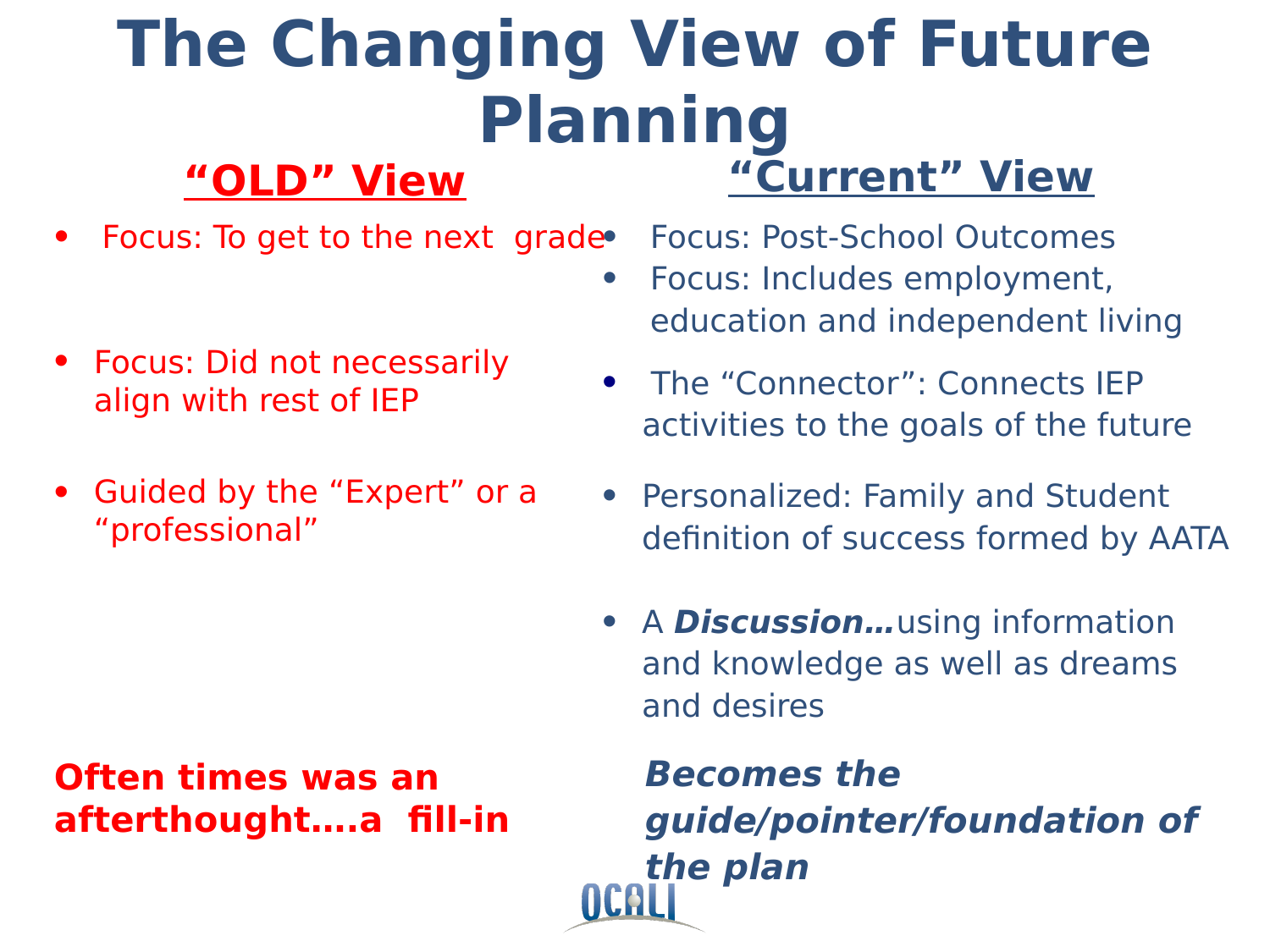

# The Changing View of Future Planning
“Current” View
“OLD” View
Focus: Post-School Outcomes
Focus: Includes employment, education and independent living

Focus: To get to the next  grade

Focus: Did not necessarily   align with rest of IEP

 The “Connector”: Connects IEP activities to the goals of the future

Guided by the “Expert” or a “professional”

Personalized: Family and Student definition of success formed by AATA

A Discussion…using information and knowledge as well as dreams and desires
Becomes the guide/pointer/foundation of the plan
Often times was an afterthought….a  fill-in